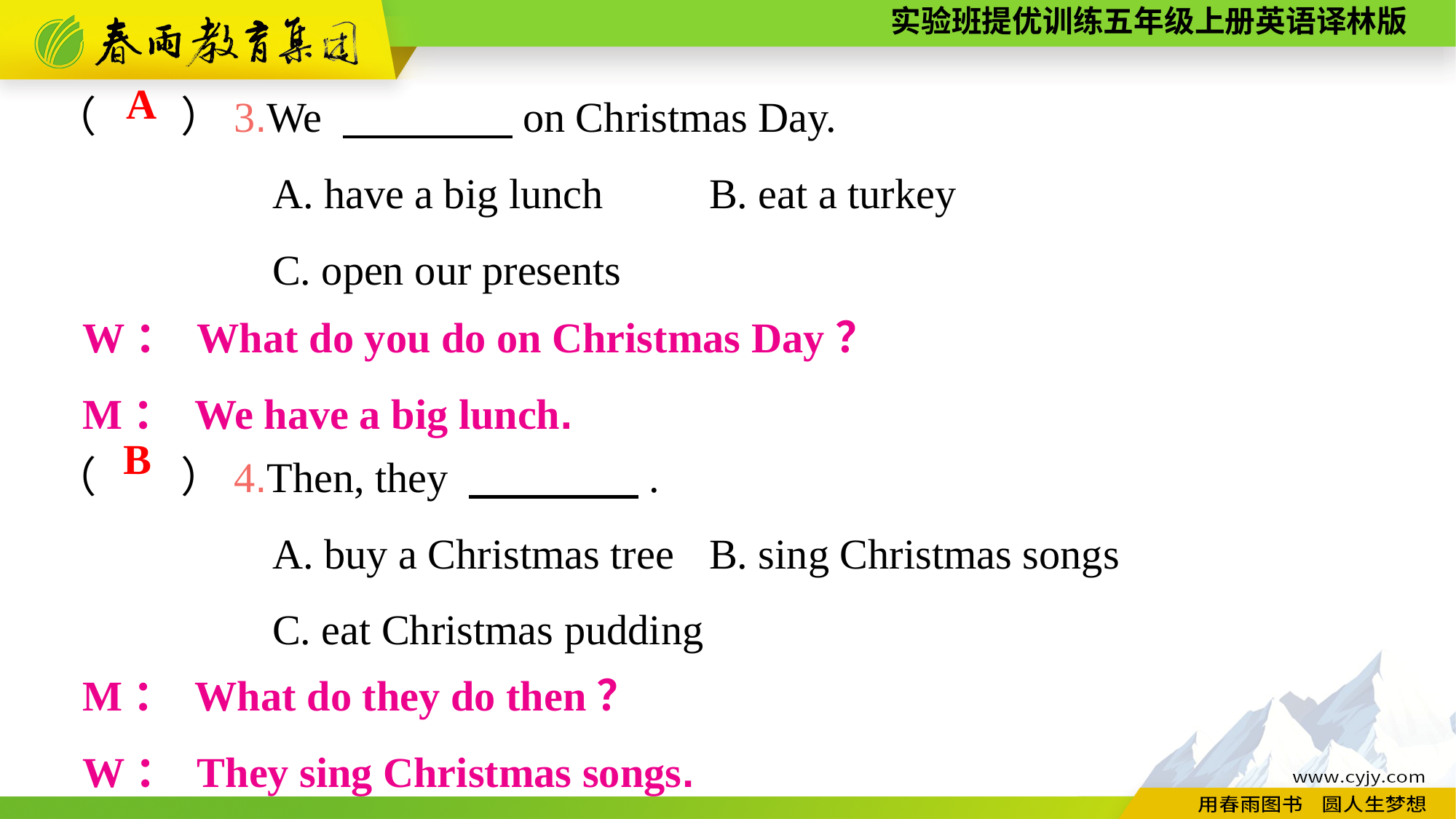

（　　）3.We 　　　　on Christmas Day.
		A. have a big lunch	B. eat a turkey
		C. open our presents

（　　）4.Then, they 　　　　.
		A. buy a Christmas tree	B. sing Christmas songs
		C. eat Christmas pudding
A
W： What do you do on Christmas Day？
M： We have a big lunch.
B
M： What do they do then？
W： They sing Christmas songs.